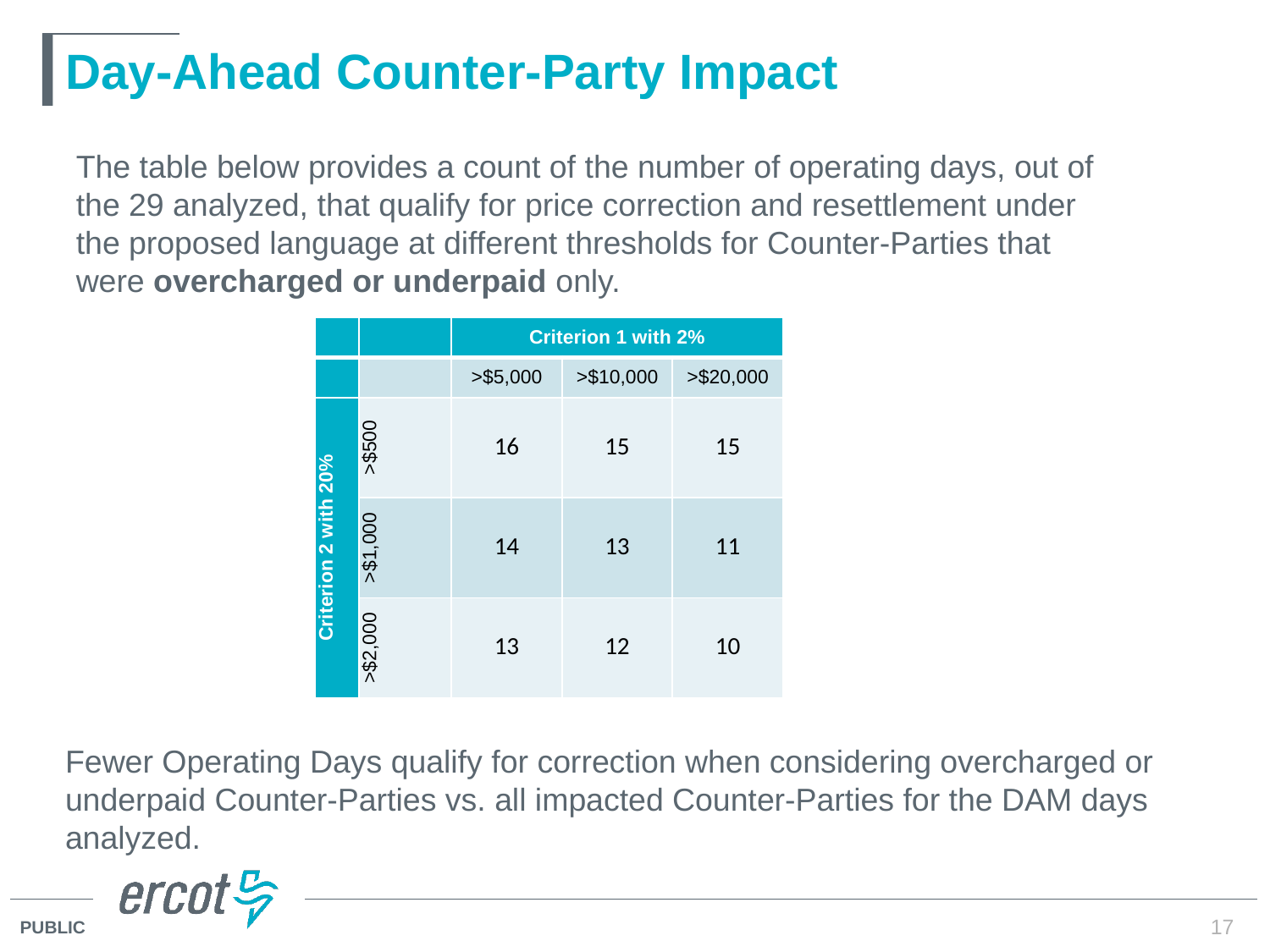

# Day-Ahead Counter-Party Impact
The table below provides a count of the number of operating days, out of the 29 analyzed, that qualify for price correction and resettlement under the proposed language at different thresholds for Counter-Parties that were overcharged or underpaid only.
|  |  | Criterion 1 with 2% |  |  |
| --- | --- | --- | --- | --- |
|  |  | >$5,000 | >$10,000 | >$20,000 |
| Criterion 2 with 20% | >$500 | 16 | 15 | 15 |
|  | >$1,000 | 14 | 13 | 11 |
|  | >$2,000 | 13 | 12 | 10 |
Fewer Operating Days qualify for correction when considering overcharged or underpaid Counter-Parties vs. all impacted Counter-Parties for the DAM days analyzed.
17